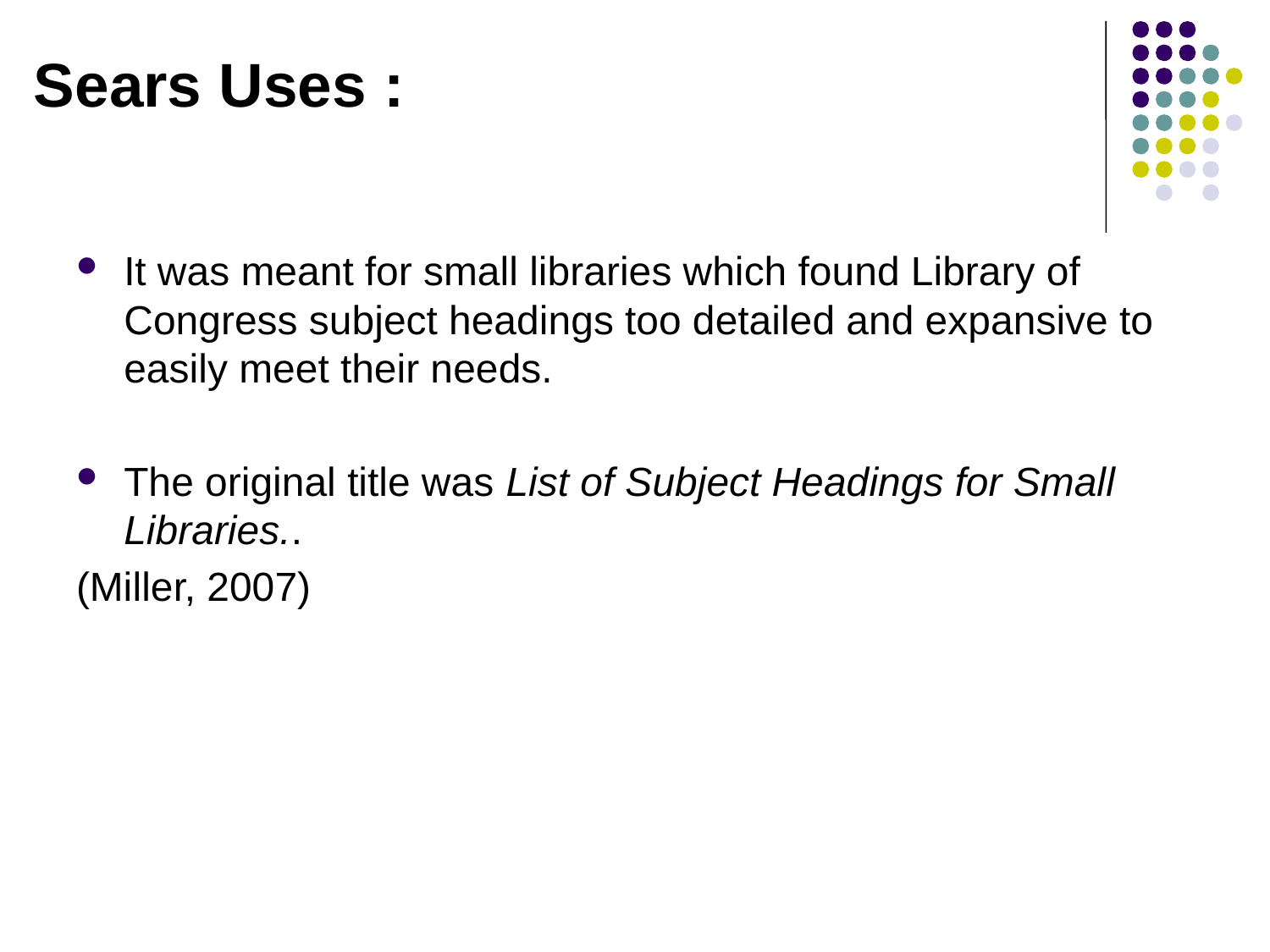

It was meant for small libraries which found Library of Congress subject headings too detailed and expansive to easily meet their needs.

The original title was List of Subject Headings for Small Libraries..
(Miller, 2007)

Sears Uses :